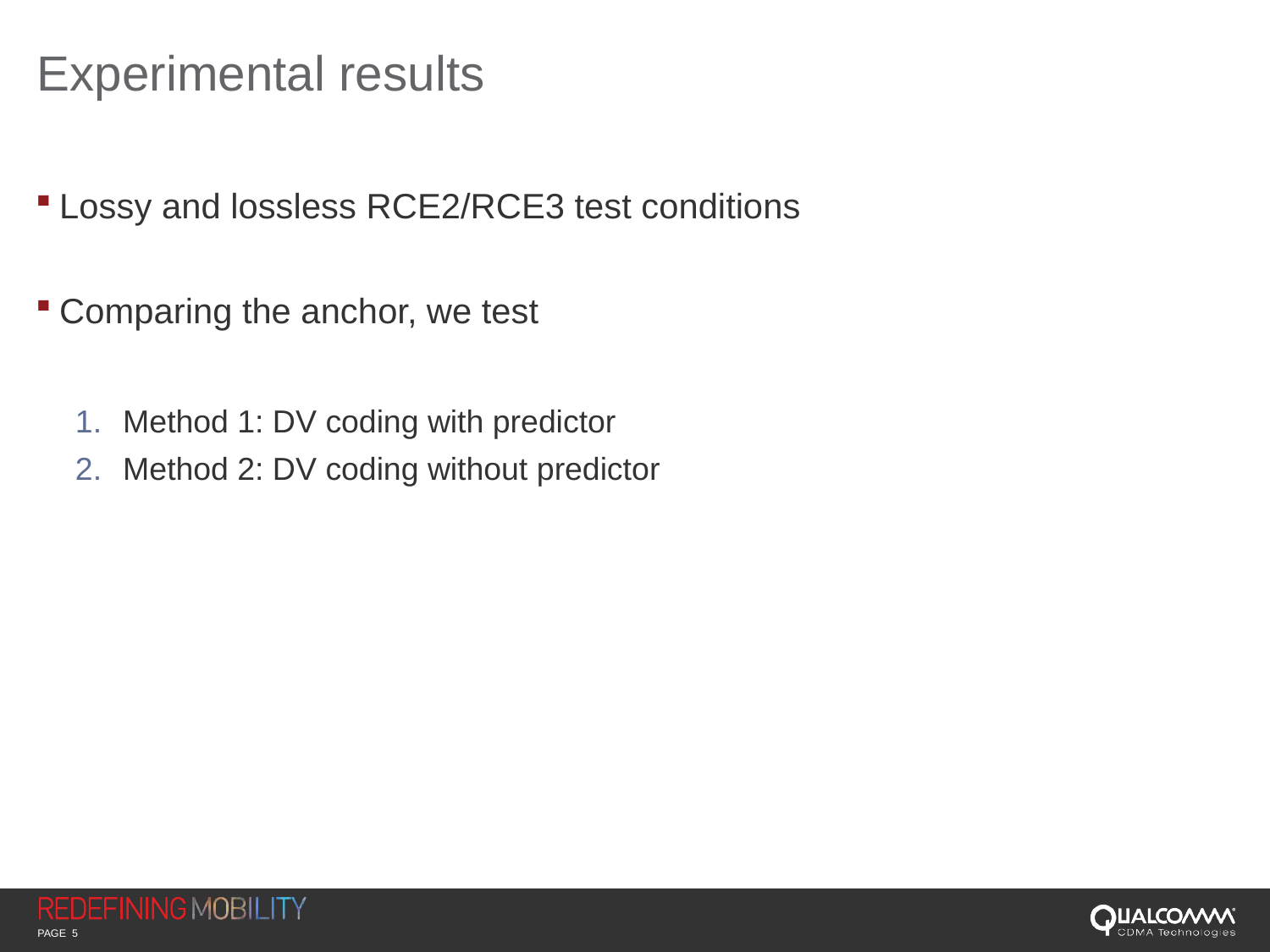

# Experimental results

Lossy and lossless RCE2/RCE3 test conditions

Comparing the anchor, we test

Method 1: DV coding with predictor
Method 2: DV coding without predictor